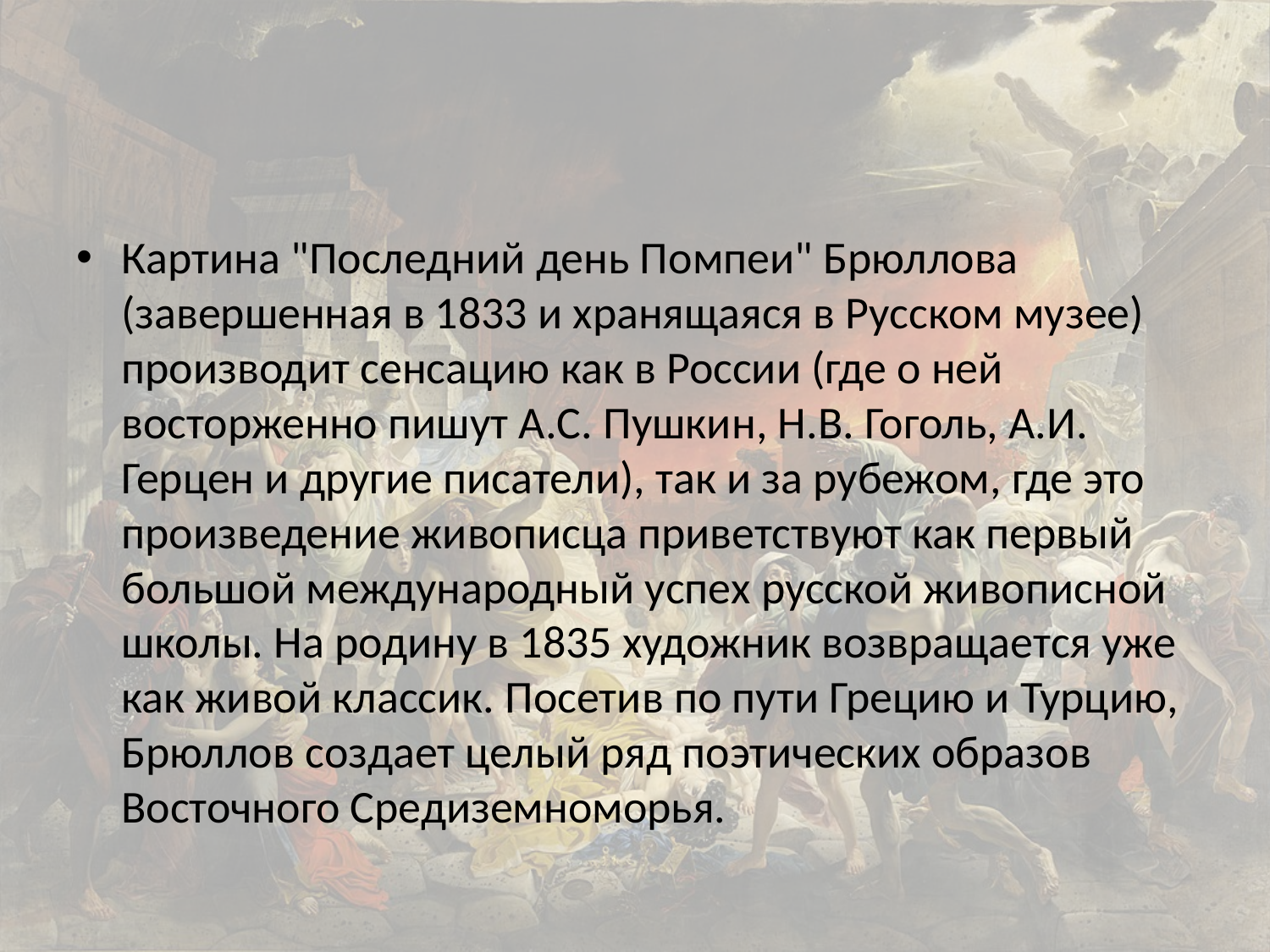

#
Картина "Последний день Помпеи" Брюллова (завершенная в 1833 и хранящаяся в Русском музее) производит сенсацию как в России (где о ней восторженно пишут А.С. Пушкин, Н.В. Гоголь, А.И. Герцен и другие писатели), так и за рубежом, где это произведение живописца приветствуют как первый большой международный успех русской живописной школы. На родину в 1835 художник возвращается уже как живой классик. Посетив по пути Грецию и Турцию, Брюллов создает целый ряд поэтических образов Восточного Средиземноморья.